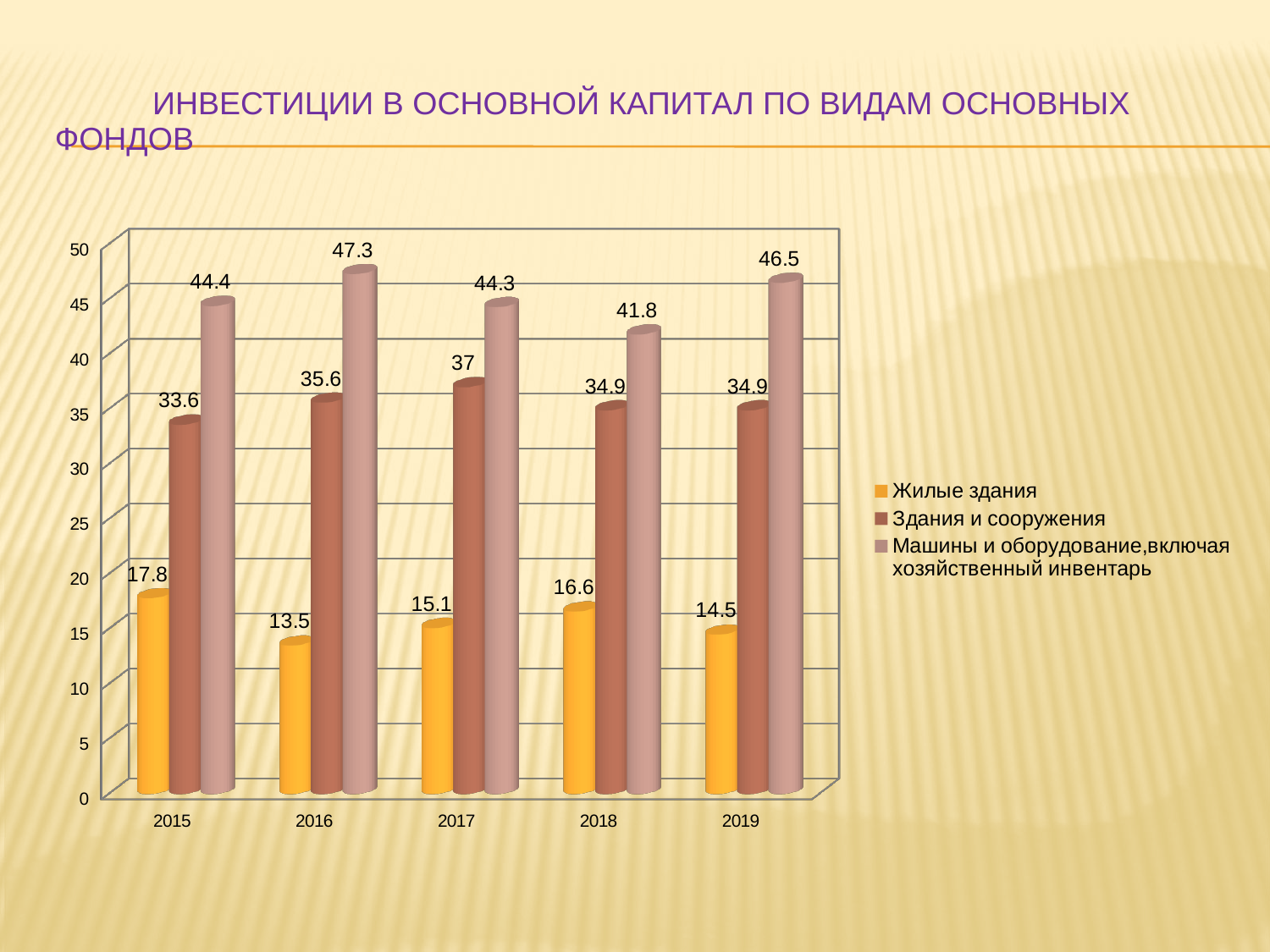

# Инвестиции в основной капитал по видам основных фондов

[unsupported chart]